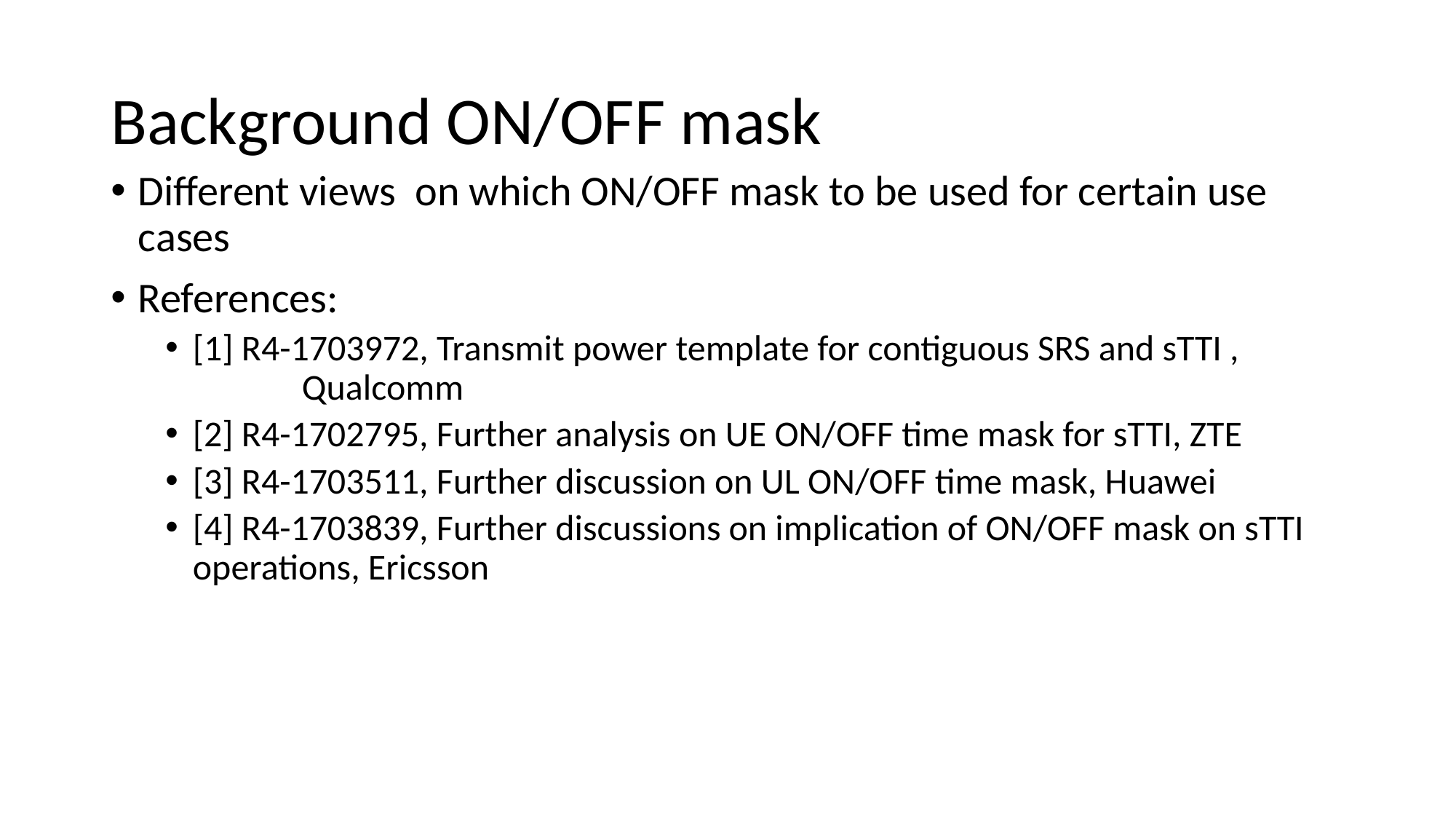

# Background ON/OFF mask
Different views  on which ON/OFF mask to be used for certain use cases
References:
[1] R4-1703972, Transmit power template for contiguous SRS and sTTI , 		Qualcomm
[2] R4-1702795, Further analysis on UE ON/OFF time mask for sTTI, ZTE
[3] R4-1703511, Further discussion on UL ON/OFF time mask, Huawei
[4] R4-1703839, Further discussions on implication of ON/OFF mask on sTTI operations, Ericsson